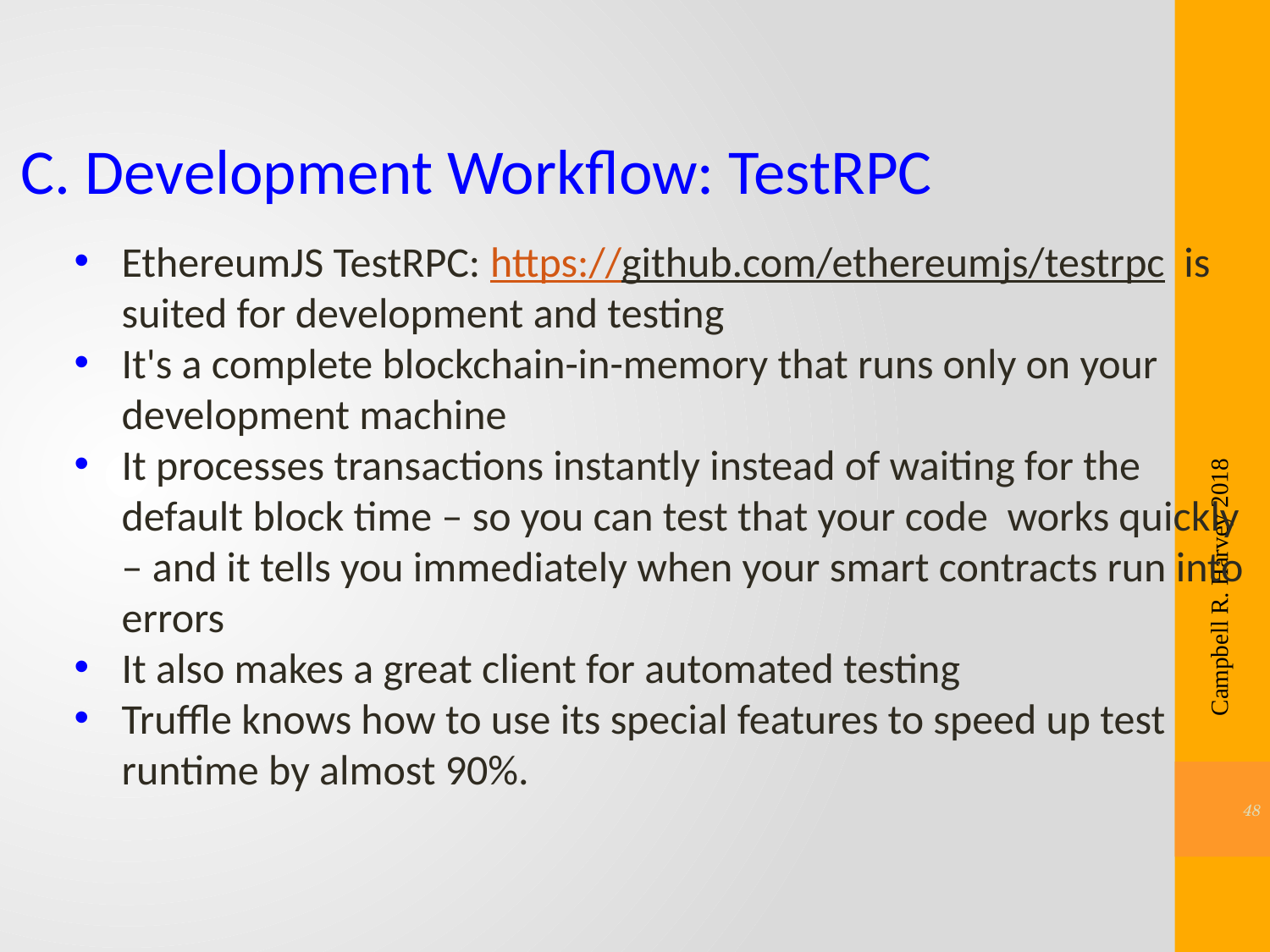

C. Development Workflow: TestRPC
EthereumJS TestRPC: https://github.com/ethereumjs/testrpc  is suited for development and testing
It's a complete blockchain-in-memory that runs only on your development machine
It processes transactions instantly instead of waiting for the default block time – so you can test that your code  works quickly – and it tells you immediately when your smart contracts run into errors
It also makes a great client for automated testing
Truffle knows how to use its special features to speed up test runtime by almost 90%.
Campbell R. Harvey 2018
48